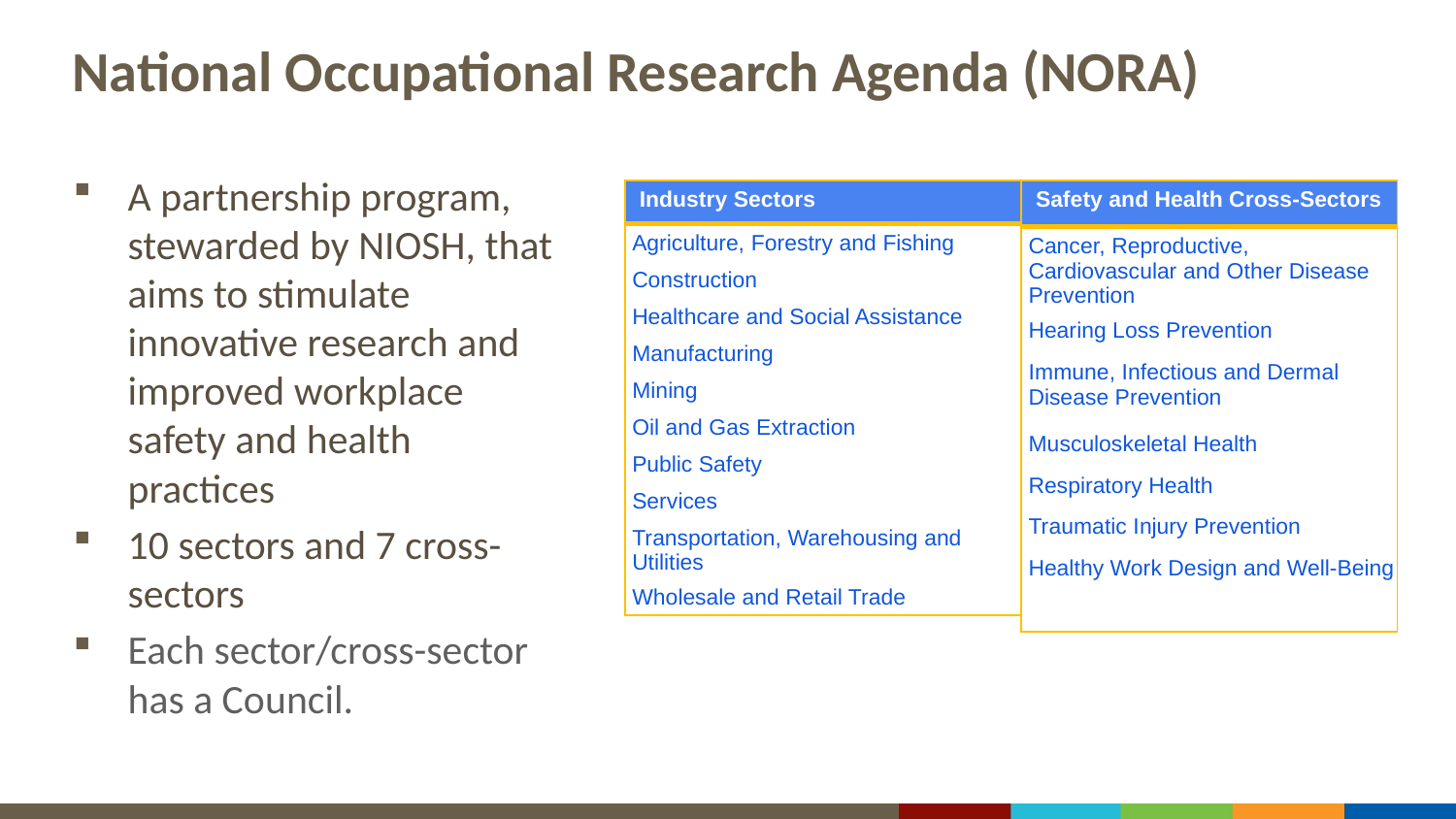

# National Occupational Research Agenda (NORA)
A partnership program, stewarded by NIOSH, that aims to stimulate innovative research and improved workplace safety and health practices
10 sectors and 7 cross-sectors
Each sector/cross-sector has a Council.
| Safety and Health Cross-Sectors |
| --- |
| Cancer, Reproductive, Cardiovascular and Other Disease Prevention |
| Hearing Loss Prevention |
| Immune, Infectious and Dermal Disease Prevention |
| Musculoskeletal Health |
| Respiratory Health |
| Traumatic Injury Prevention |
| Healthy Work Design and Well-Being |
|  |
| Industry Sectors |
| --- |
| Agriculture, Forestry and Fishing |
| Construction |
| Healthcare and Social Assistance |
| Manufacturing |
| Mining |
| Oil and Gas Extraction |
| Public Safety |
| Services |
| Transportation, Warehousing and Utilities |
| Wholesale and Retail Trade |